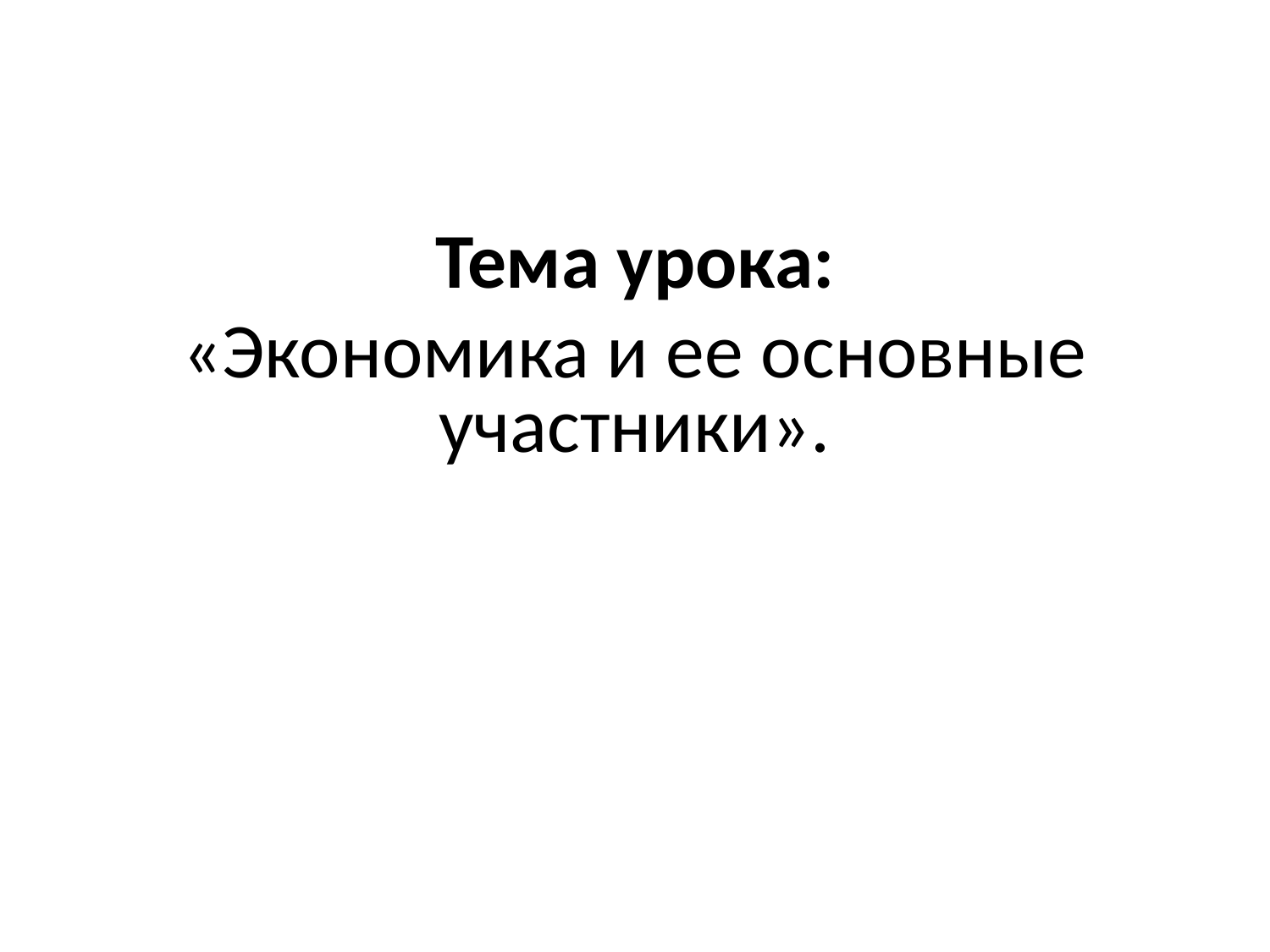

#
Тема урока:
«Экономика и ее основные участники».